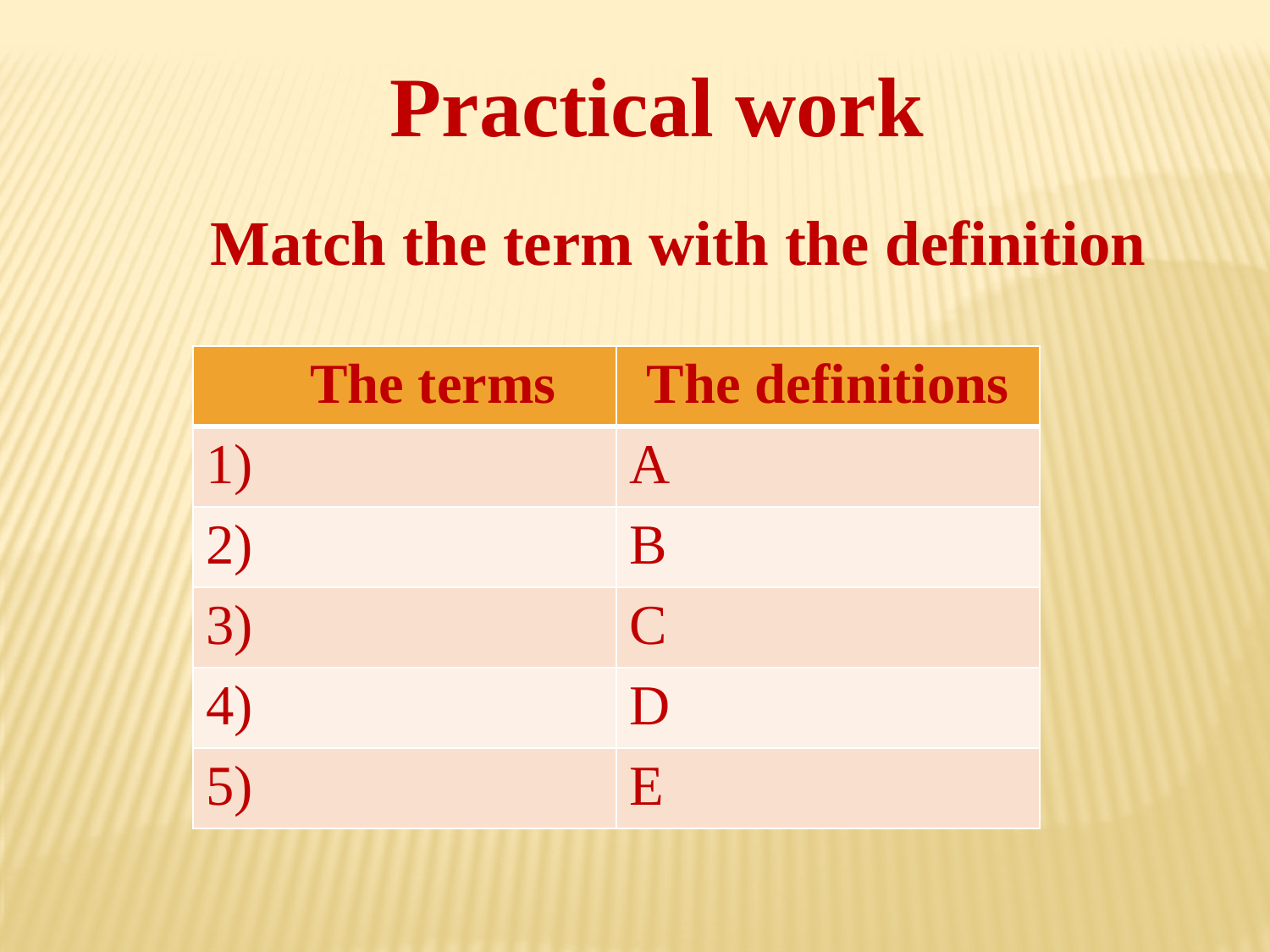

Practical work
Match the term with the definition
| The terms | The definitions |
| --- | --- |
| 1) | A |
| 2) | B |
| 3) | C |
| 4) | D |
| 5) | E |